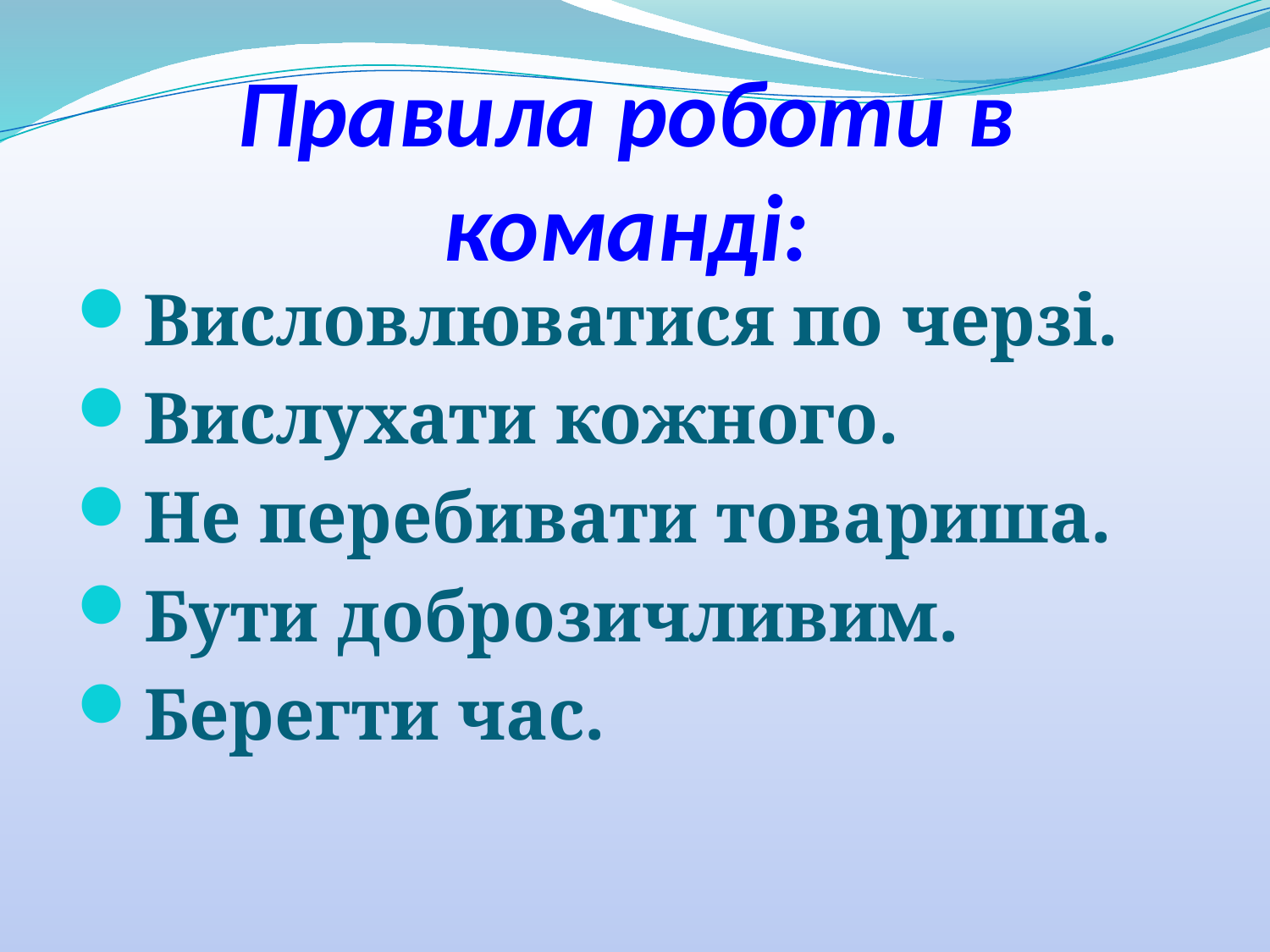

# Правила роботи в команді:
Висловлюватися по черзі.
Вислухати кожного.
Не перебивати товариша.
Бути доброзичливим.
Берегти час.